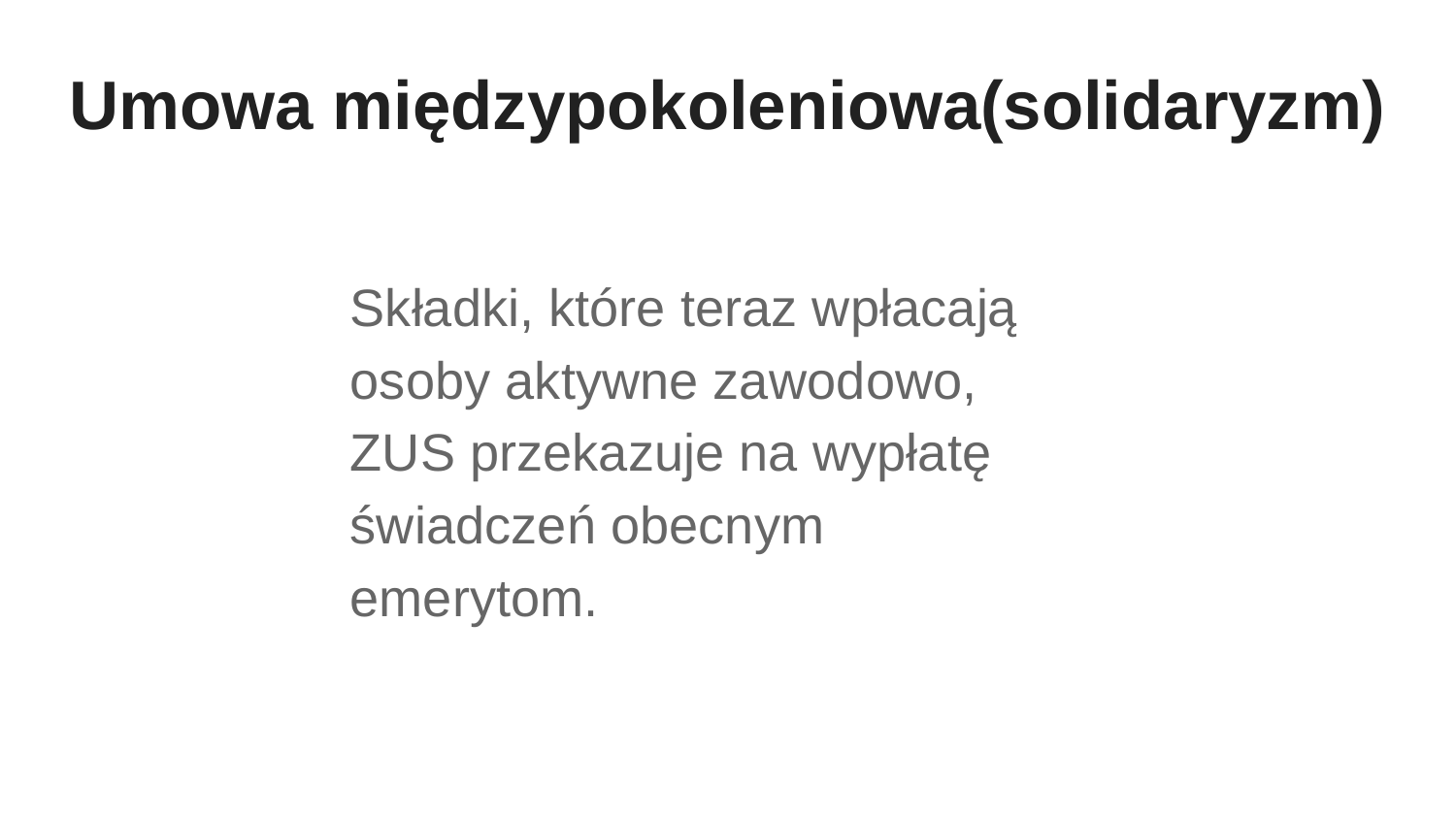

# Umowa międzypokoleniowa(solidaryzm)
Składki, które teraz wpłacają osoby aktywne zawodowo, ZUS przekazuje na wypłatę świadczeń obecnym emerytom.